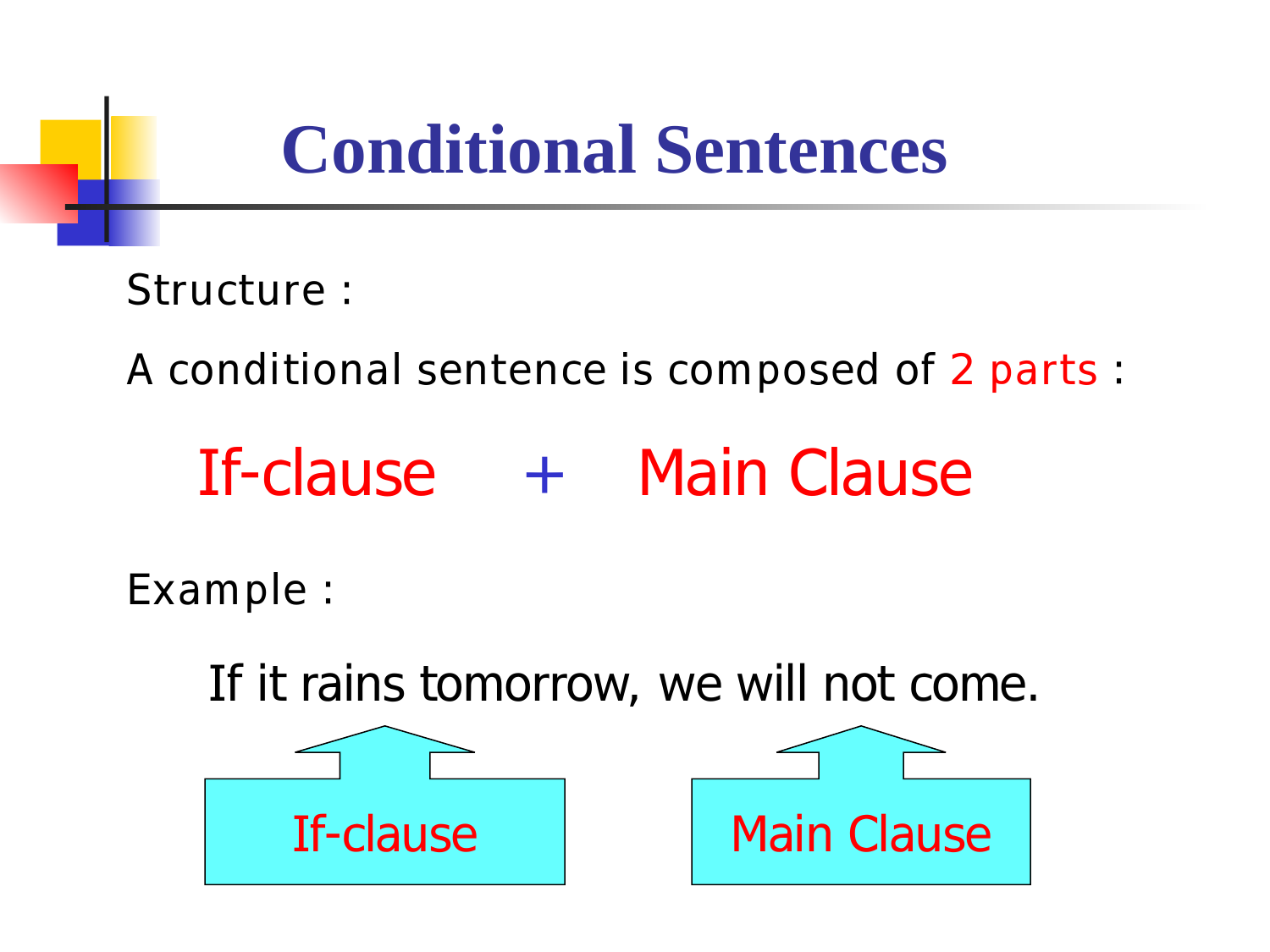

Conditional Sentences
Structure :
A conditional sentence is composed of 2 parts :
If-clause
 +
Main Clause
Example :

If it rains tomorrow, we will not come.
If-clause
Main Clause